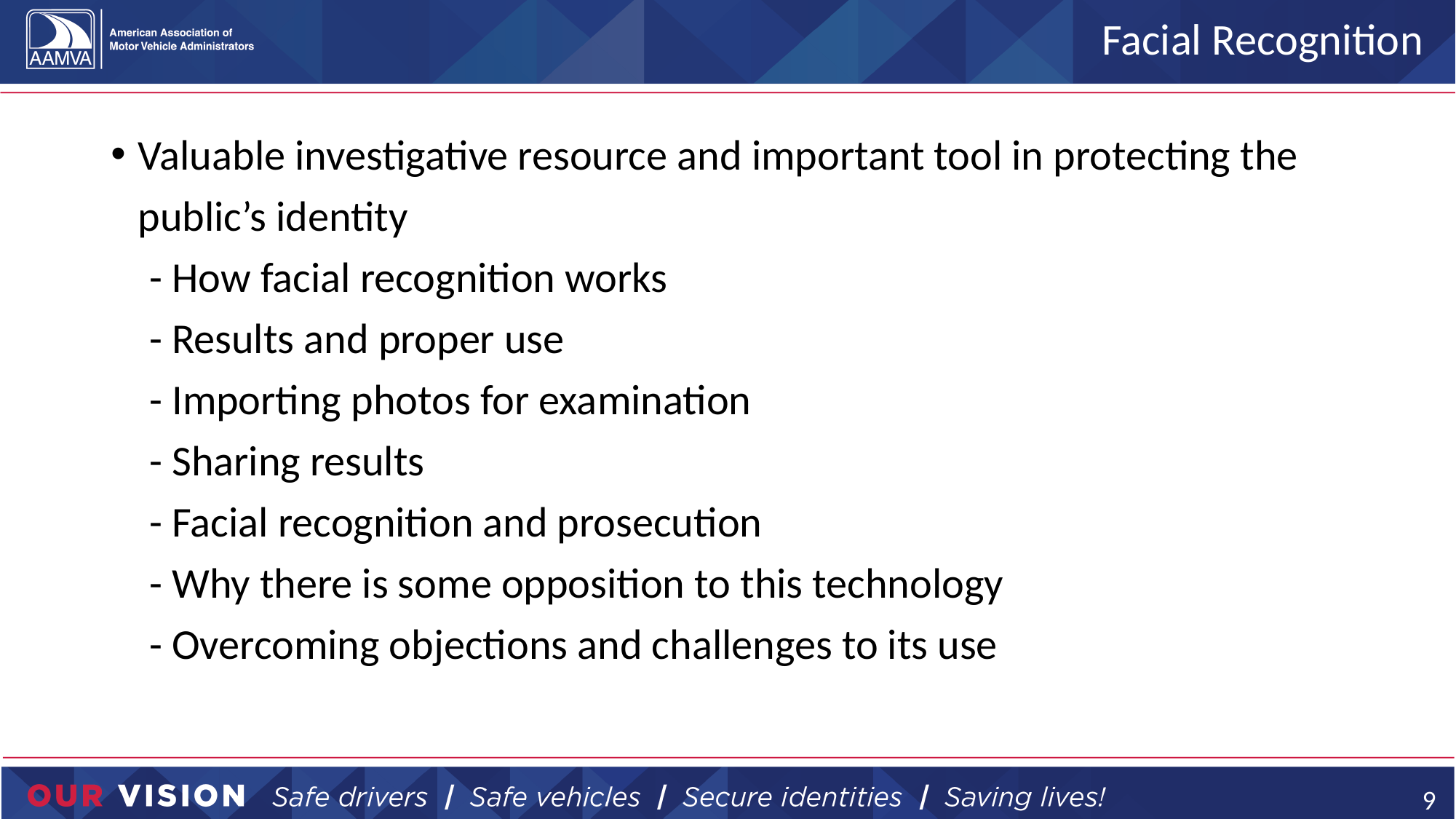

# Facial Recognition
Valuable investigative resource and important tool in protecting the public’s identity
    - How facial recognition works
    - Results and proper use
    - Importing photos for examination
    - Sharing results
    - Facial recognition and prosecution
    - Why there is some opposition to this technology
    - Overcoming objections and challenges to its use

9